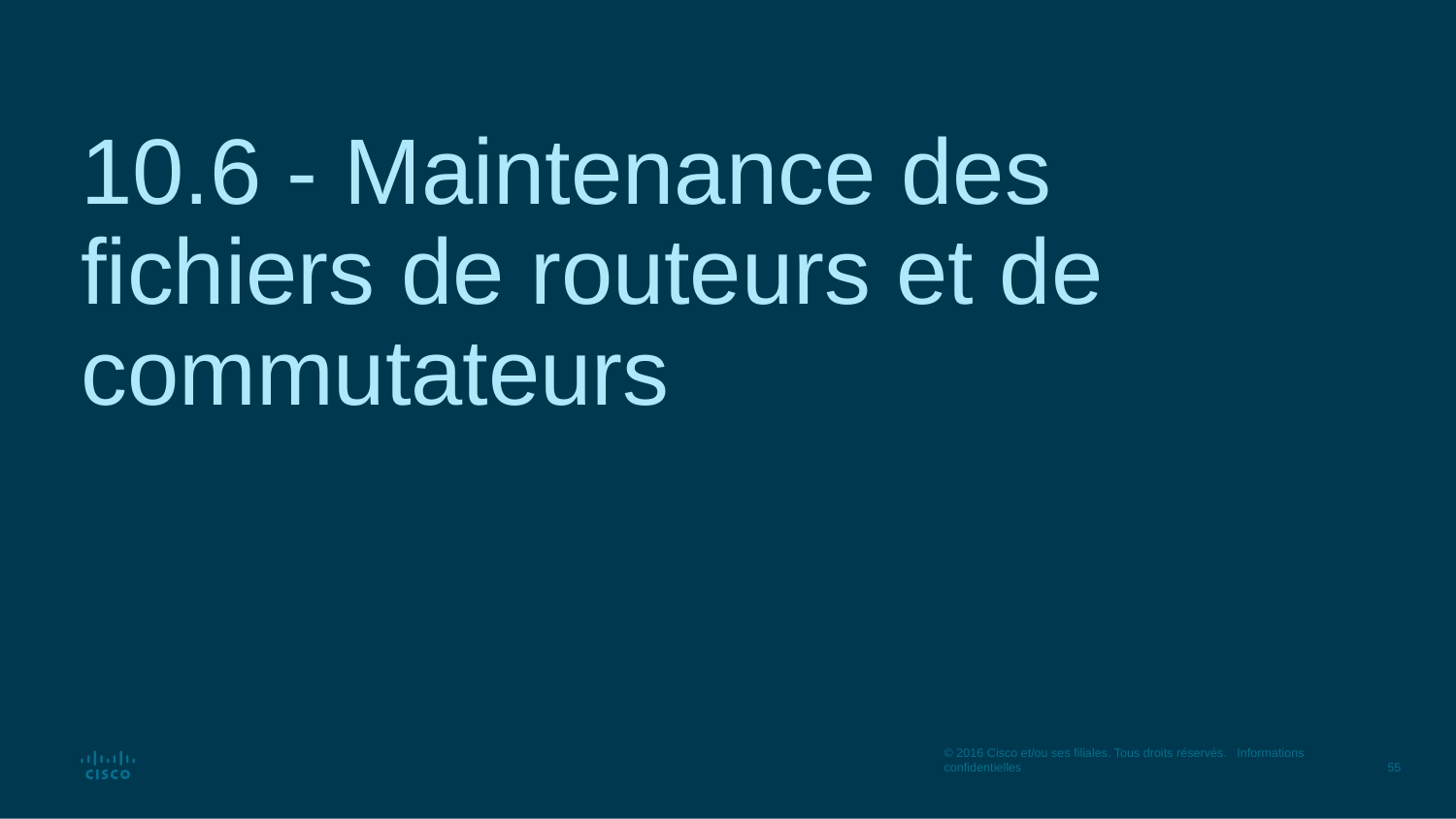

# 10.6 - Maintenance des fichiers de routeurs et de commutateurs